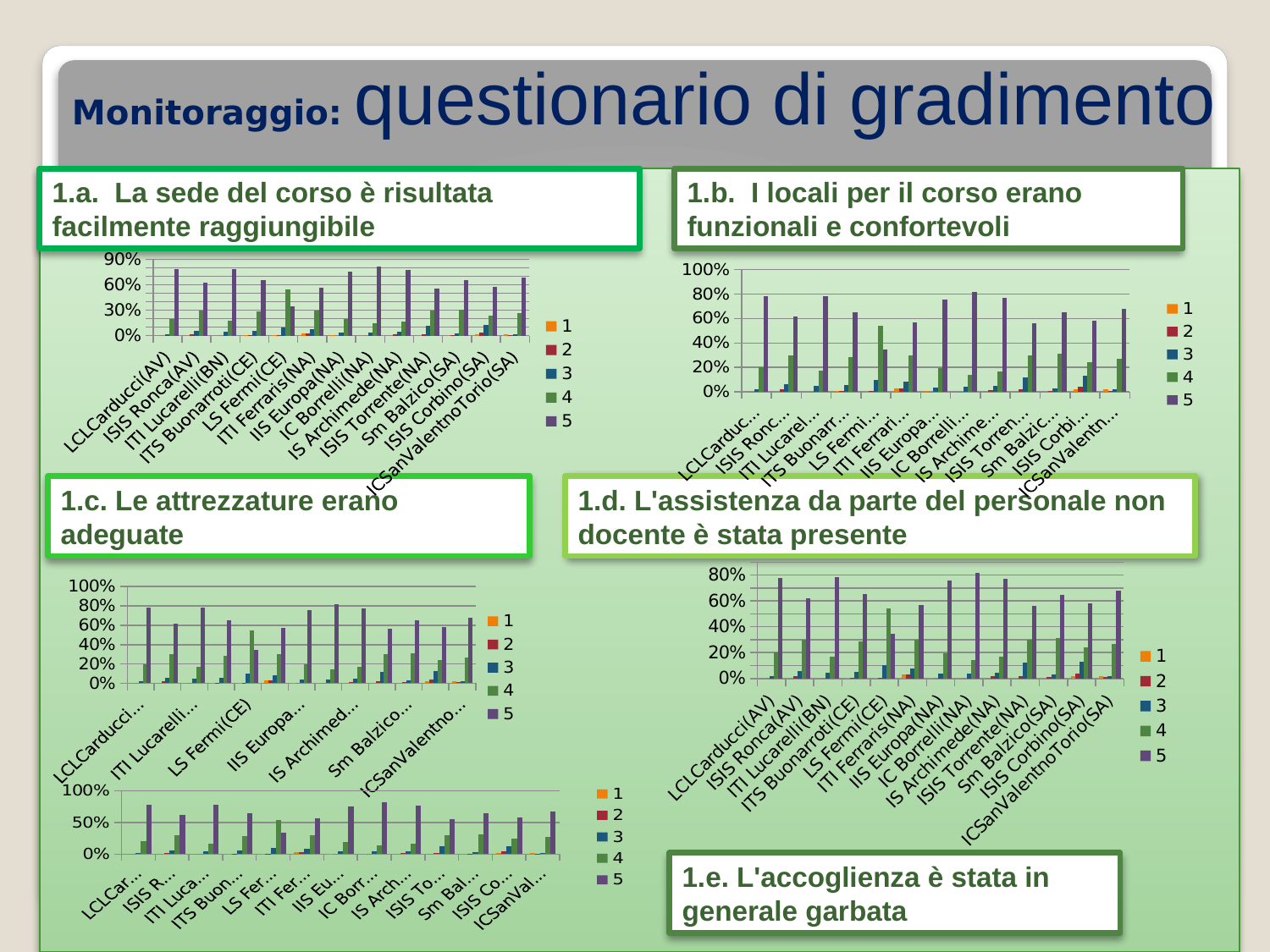

Monitoraggio: questionario di gradimento

1.b.  I locali per il corso erano funzionali e confortevoli
1.a.  La sede del corso è risultata facilmente raggiungibile

### Chart

| Category | 1 | 2 | 3 | 4 | 5 |
|---|---|---|---|---|---|
| LCLCarducci(AV) | 0.0 | 0.0 | 0.02000000000000001 | 0.2 | 0.78 |
| ISIS Ronca(AV) | 0.0 | 0.02000000000000001 | 0.06000000000000003 | 0.3000000000000003 | 0.6200000000000007 |
| ITI Lucarelli(BN) | 0.0 | 0.0 | 0.04605263157894744 | 0.1710526315789474 | 0.7828947368421056 |
| ITS Buonarroti(CE) | 0.0037500000000000046 | 0.0037500000000000046 | 0.05250000000000001 | 0.28625 | 0.6525000000000006 |
| LS Fermi(CE) | 0.0034602076124567514 | 0.006920415224913495 | 0.10034602076124575 | 0.5432525951557087 | 0.3460207612456756 |
| ITI Ferraris(NA) | 0.030000000000000002 | 0.030000000000000002 | 0.08000000000000004 | 0.3000000000000003 | 0.57 |
| IIS Europa(NA) | 0.007575757575757583 | 0.0 | 0.03787878787878792 | 0.19696969696969696 | 0.7575757575757583 |
| IC Borrelli(NA) | 0.0 | 0.0 | 0.040404040404040414 | 0.14141414141414163 | 0.818181818181819 |
| IS Archimede(NA) | 0.0 | 0.015151515151515166 | 0.04545454545454546 | 0.16666666666666666 | 0.7727272727272735 |
| ISIS Torrente(NA) | 0.0 | 0.02000000000000001 | 0.12000000000000002 | 0.3000000000000003 | 0.56 |
| Sm Balzico(SA) | 0.0 | 0.010000000000000005 | 0.030000000000000002 | 0.31000000000000033 | 0.6500000000000009 |
| ISIS Corbino(SA) | 0.02000000000000001 | 0.04000000000000002 | 0.13 | 0.24000000000000016 | 0.5800000000000001 |
| ICSanValentnoTorio(SA) | 0.02000000000000001 | 0.010000000000000005 | 0.02000000000000001 | 0.27 | 0.68 |

### Chart

| Category | 1 | 2 | 3 | 4 | 5 |
|---|---|---|---|---|---|
| LCLCarducci(AV) | 0.0 | 0.0 | 0.020000000000000025 | 0.2 | 0.78 |
| ISIS Ronca(AV) | 0.0 | 0.020000000000000025 | 0.06000000000000007 | 0.3000000000000003 | 0.6200000000000007 |
| ITI Lucarelli(BN) | 0.0 | 0.0 | 0.04605263157894748 | 0.1710526315789474 | 0.7828947368421056 |
| ITS Buonarroti(CE) | 0.003750000000000005 | 0.003750000000000005 | 0.052500000000000074 | 0.28625 | 0.6525000000000006 |
| LS Fermi(CE) | 0.0034602076124567523 | 0.006920415224913499 | 0.10034602076124575 | 0.5432525951557087 | 0.346020761245676 |
| ITI Ferraris(NA) | 0.030000000000000037 | 0.030000000000000037 | 0.0800000000000001 | 0.3000000000000003 | 0.57 |
| IIS Europa(NA) | 0.007575757575757583 | 0.0 | 0.037878787878787935 | 0.19696969696969724 | 0.7575757575757583 |
| IC Borrelli(NA) | 0.0 | 0.0 | 0.040404040404040414 | 0.14141414141414163 | 0.818181818181819 |
| IS Archimede(NA) | 0.0 | 0.015151515151515173 | 0.045454545454545484 | 0.1666666666666667 | 0.7727272727272727 |
| ISIS Torrente(NA) | 0.0 | 0.020000000000000025 | 0.12000000000000002 | 0.3000000000000003 | 0.56 |
| Sm Balzico(SA) | 0.0 | 0.010000000000000012 | 0.030000000000000037 | 0.31000000000000033 | 0.6500000000000009 |
| ISIS Corbino(SA) | 0.020000000000000025 | 0.04000000000000005 | 0.13 | 0.24000000000000016 | 0.5800000000000006 |
| ICSanValentnoTorio(SA) | 0.020000000000000025 | 0.010000000000000012 | 0.020000000000000025 | 0.27 | 0.6800000000000009 |
1.d. L'assistenza da parte del personale non docente è stata presente
1.c. Le attrezzature erano adeguate

### Chart

| Category | 1 | 2 | 3 | 4 | 5 |
|---|---|---|---|---|---|
| LCLCarducci(AV) | 0.0 | 0.0 | 0.02000000000000001 | 0.2 | 0.78 |
| ISIS Ronca(AV) | 0.0 | 0.02000000000000001 | 0.06000000000000003 | 0.3000000000000003 | 0.6200000000000007 |
| ITI Lucarelli(BN) | 0.0 | 0.0 | 0.04605263157894744 | 0.1710526315789474 | 0.7828947368421056 |
| ITS Buonarroti(CE) | 0.0037500000000000046 | 0.0037500000000000046 | 0.05250000000000001 | 0.28625 | 0.6525000000000006 |
| LS Fermi(CE) | 0.0034602076124567514 | 0.006920415224913495 | 0.10034602076124575 | 0.5432525951557087 | 0.3460207612456756 |
| ITI Ferraris(NA) | 0.030000000000000002 | 0.030000000000000002 | 0.08000000000000004 | 0.3000000000000003 | 0.57 |
| IIS Europa(NA) | 0.007575757575757583 | 0.0 | 0.03787878787878792 | 0.19696969696969696 | 0.7575757575757583 |
| IC Borrelli(NA) | 0.0 | 0.0 | 0.040404040404040414 | 0.14141414141414163 | 0.818181818181819 |
| IS Archimede(NA) | 0.0 | 0.015151515151515166 | 0.04545454545454546 | 0.16666666666666666 | 0.7727272727272735 |
| ISIS Torrente(NA) | 0.0 | 0.02000000000000001 | 0.12000000000000002 | 0.3000000000000003 | 0.56 |
| Sm Balzico(SA) | 0.0 | 0.010000000000000005 | 0.030000000000000002 | 0.31000000000000033 | 0.6500000000000009 |
| ISIS Corbino(SA) | 0.02000000000000001 | 0.04000000000000002 | 0.13 | 0.24000000000000016 | 0.5800000000000001 |
| ICSanValentnoTorio(SA) | 0.02000000000000001 | 0.010000000000000005 | 0.02000000000000001 | 0.27 | 0.68 |

### Chart

| Category | 1 | 2 | 3 | 4 | 5 |
|---|---|---|---|---|---|
| LCLCarducci(AV) | 0.0 | 0.0 | 0.02000000000000001 | 0.2 | 0.78 |
| ISIS Ronca(AV) | 0.0 | 0.02000000000000001 | 0.06000000000000003 | 0.3000000000000003 | 0.6200000000000007 |
| ITI Lucarelli(BN) | 0.0 | 0.0 | 0.04605263157894744 | 0.1710526315789474 | 0.7828947368421056 |
| ITS Buonarroti(CE) | 0.0037500000000000046 | 0.0037500000000000046 | 0.05250000000000001 | 0.28625 | 0.6525000000000006 |
| LS Fermi(CE) | 0.0034602076124567514 | 0.006920415224913495 | 0.10034602076124575 | 0.5432525951557087 | 0.3460207612456756 |
| ITI Ferraris(NA) | 0.030000000000000002 | 0.030000000000000002 | 0.08000000000000004 | 0.3000000000000003 | 0.57 |
| IIS Europa(NA) | 0.007575757575757583 | 0.0 | 0.03787878787878792 | 0.19696969696969696 | 0.7575757575757583 |
| IC Borrelli(NA) | 0.0 | 0.0 | 0.040404040404040414 | 0.14141414141414163 | 0.818181818181819 |
| IS Archimede(NA) | 0.0 | 0.015151515151515166 | 0.04545454545454546 | 0.16666666666666666 | 0.7727272727272735 |
| ISIS Torrente(NA) | 0.0 | 0.02000000000000001 | 0.12000000000000002 | 0.3000000000000003 | 0.56 |
| Sm Balzico(SA) | 0.0 | 0.010000000000000005 | 0.030000000000000002 | 0.31000000000000033 | 0.6500000000000009 |
| ISIS Corbino(SA) | 0.02000000000000001 | 0.04000000000000002 | 0.13 | 0.24000000000000016 | 0.5800000000000001 |
| ICSanValentnoTorio(SA) | 0.02000000000000001 | 0.010000000000000005 | 0.02000000000000001 | 0.27 | 0.68 |

### Chart

| Category | 1 | 2 | 3 | 4 | 5 |
|---|---|---|---|---|---|
| LCLCarducci(AV) | 0.0 | 0.0 | 0.02000000000000001 | 0.2 | 0.78 |
| ISIS Ronca(AV) | 0.0 | 0.02000000000000001 | 0.06000000000000003 | 0.3000000000000003 | 0.6200000000000007 |
| ITI Lucarelli(BN) | 0.0 | 0.0 | 0.04605263157894744 | 0.1710526315789474 | 0.7828947368421056 |
| ITS Buonarroti(CE) | 0.0037500000000000046 | 0.0037500000000000046 | 0.05250000000000001 | 0.28625 | 0.6525000000000006 |
| LS Fermi(CE) | 0.0034602076124567514 | 0.006920415224913495 | 0.10034602076124575 | 0.5432525951557087 | 0.3460207612456756 |
| ITI Ferraris(NA) | 0.030000000000000002 | 0.030000000000000002 | 0.08000000000000004 | 0.3000000000000003 | 0.57 |
| IIS Europa(NA) | 0.007575757575757583 | 0.0 | 0.03787878787878792 | 0.19696969696969696 | 0.7575757575757583 |
| IC Borrelli(NA) | 0.0 | 0.0 | 0.040404040404040414 | 0.14141414141414163 | 0.818181818181819 |
| IS Archimede(NA) | 0.0 | 0.015151515151515166 | 0.04545454545454546 | 0.16666666666666666 | 0.7727272727272735 |
| ISIS Torrente(NA) | 0.0 | 0.02000000000000001 | 0.12000000000000002 | 0.3000000000000003 | 0.56 |
| Sm Balzico(SA) | 0.0 | 0.010000000000000005 | 0.030000000000000002 | 0.31000000000000033 | 0.6500000000000009 |
| ISIS Corbino(SA) | 0.02000000000000001 | 0.04000000000000002 | 0.13 | 0.24000000000000016 | 0.5800000000000001 |
| ICSanValentnoTorio(SA) | 0.02000000000000001 | 0.010000000000000005 | 0.02000000000000001 | 0.27 | 0.68 |
1.e. L'accoglienza è stata in generale garbata